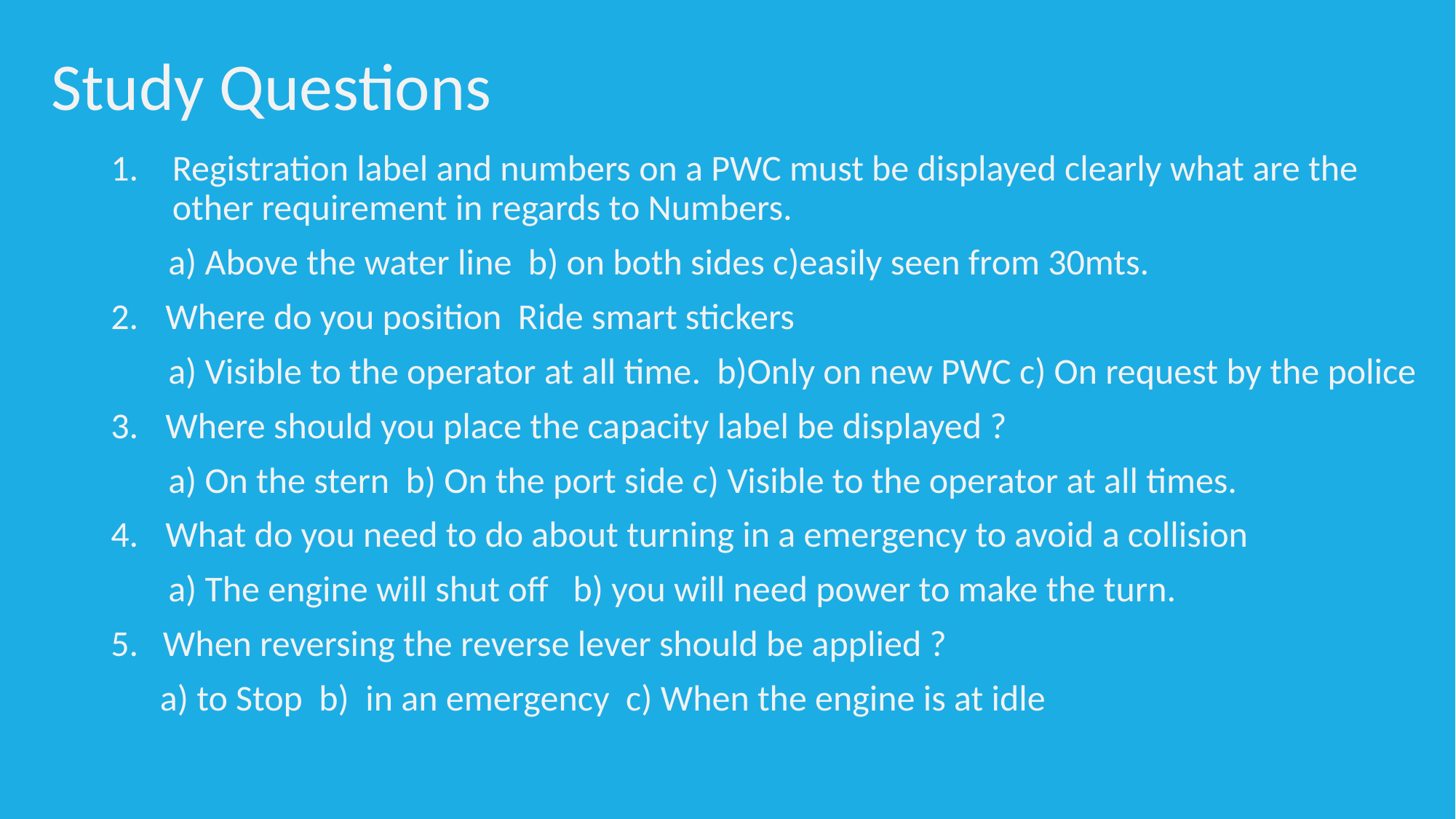

# Study Questions
Registration label and numbers on a PWC must be displayed clearly what are the other requirement in regards to Numbers.
       a) Above the water line  b) on both sides c)easily seen from 30mts.
Where do you position  Ride smart stickers
       a) Visible to the operator at all time.  b)Only on new PWC c) On request by the police
Where should you place the capacity label be displayed ?
       a) On the stern  b) On the port side c) Visible to the operator at all times.
What do you need to do about turning in a emergency to avoid a collision
       a) The engine will shut off   b) you will need power to make the turn.
5.   When reversing the reverse lever should be applied ?
      a) to Stop  b)  in an emergency  c) When the engine is at idle